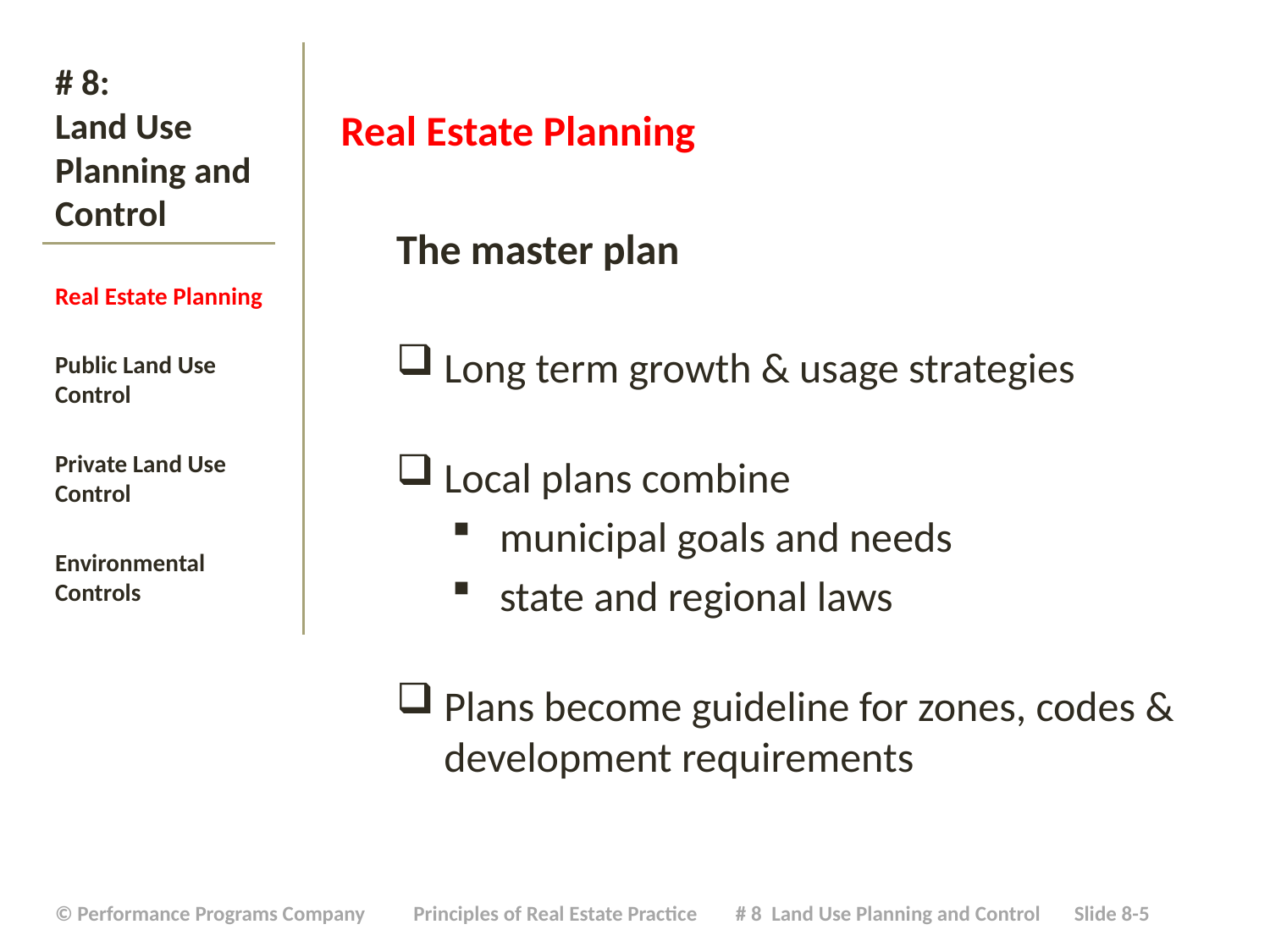

Real Estate Planning

The master plan

Long term growth & usage strategies
Local plans combine
municipal goals and needs
state and regional laws
Plans become guideline for zones, codes & development requirements

# # 8: Land Use Planning and Control

Real Estate Planning

Public Land Use Control

Private Land Use Control

Environmental Controls

| © Performance Programs Company Principles of Real Estate Practice # 8 Land Use Planning and Control Slide 8-5 |
| --- |